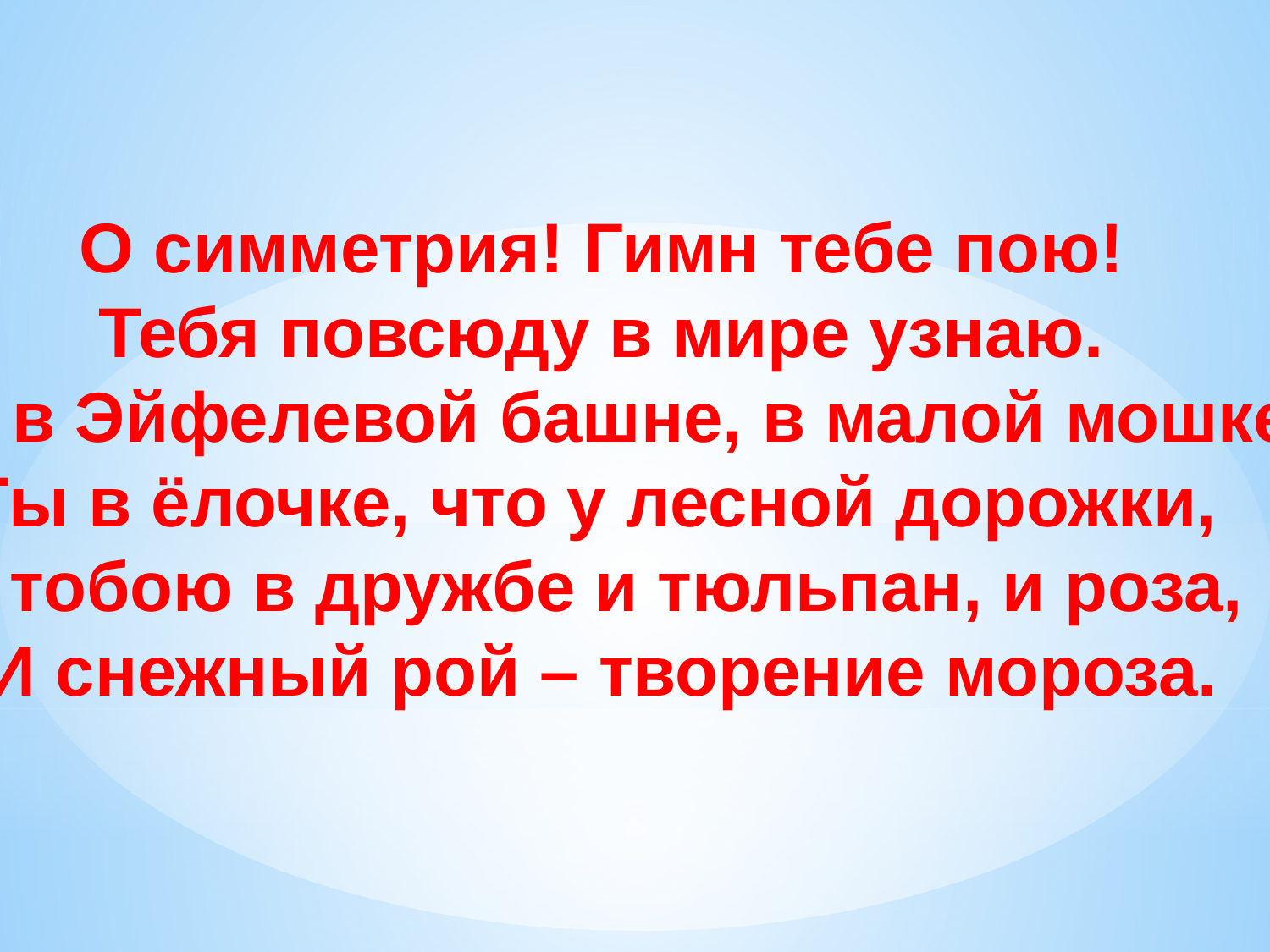

О симметрия! Гимн тебе пою!
Тебя повсюду в мире узнаю.
Ты в Эйфелевой башне, в малой мошке,
Ты в ёлочке, что у лесной дорожки,
С тобою в дружбе и тюльпан, и роза,
И снежный рой – творение мороза.